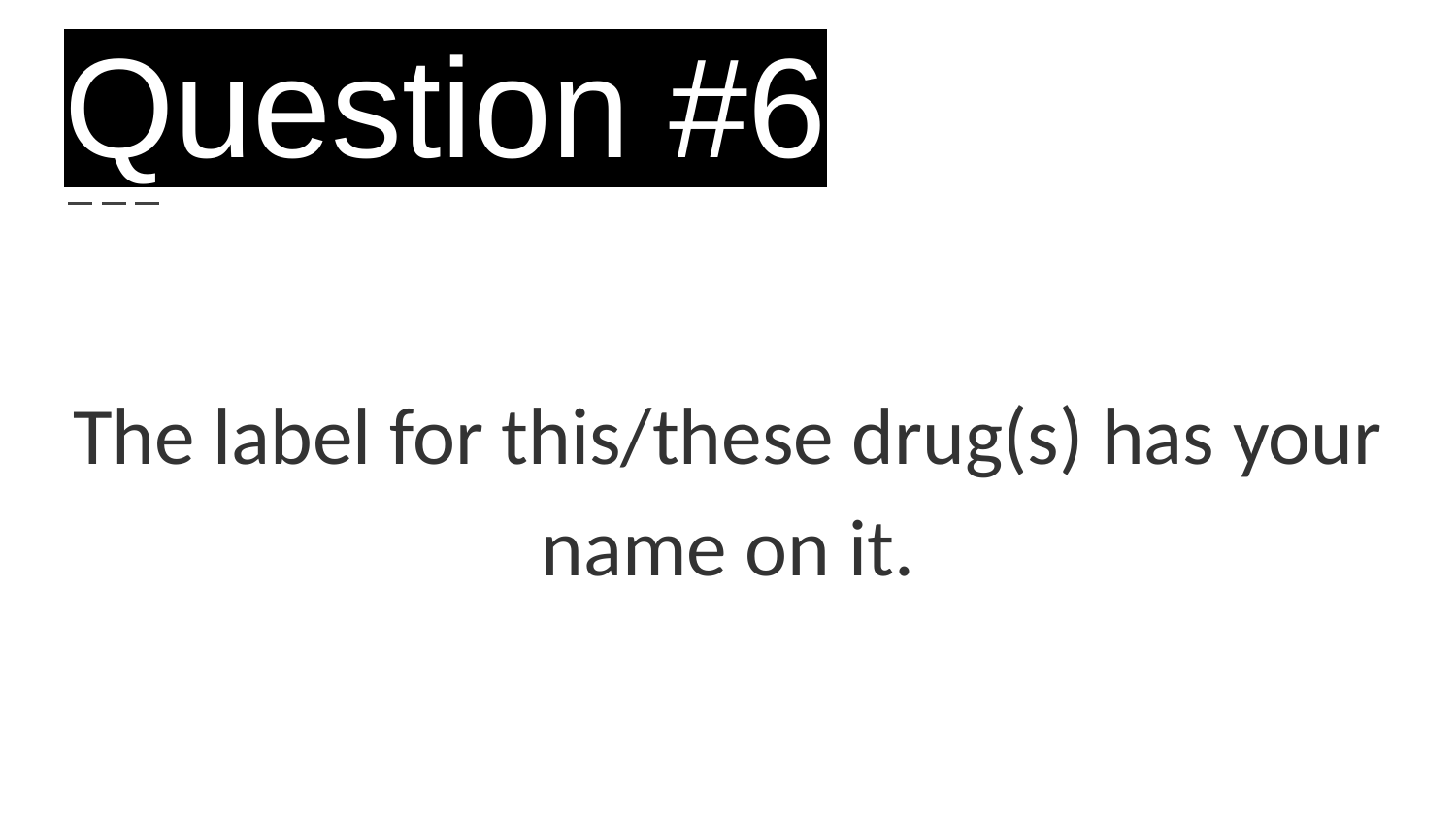

# Question #6
The label for this/these drug(s) has your name on it.